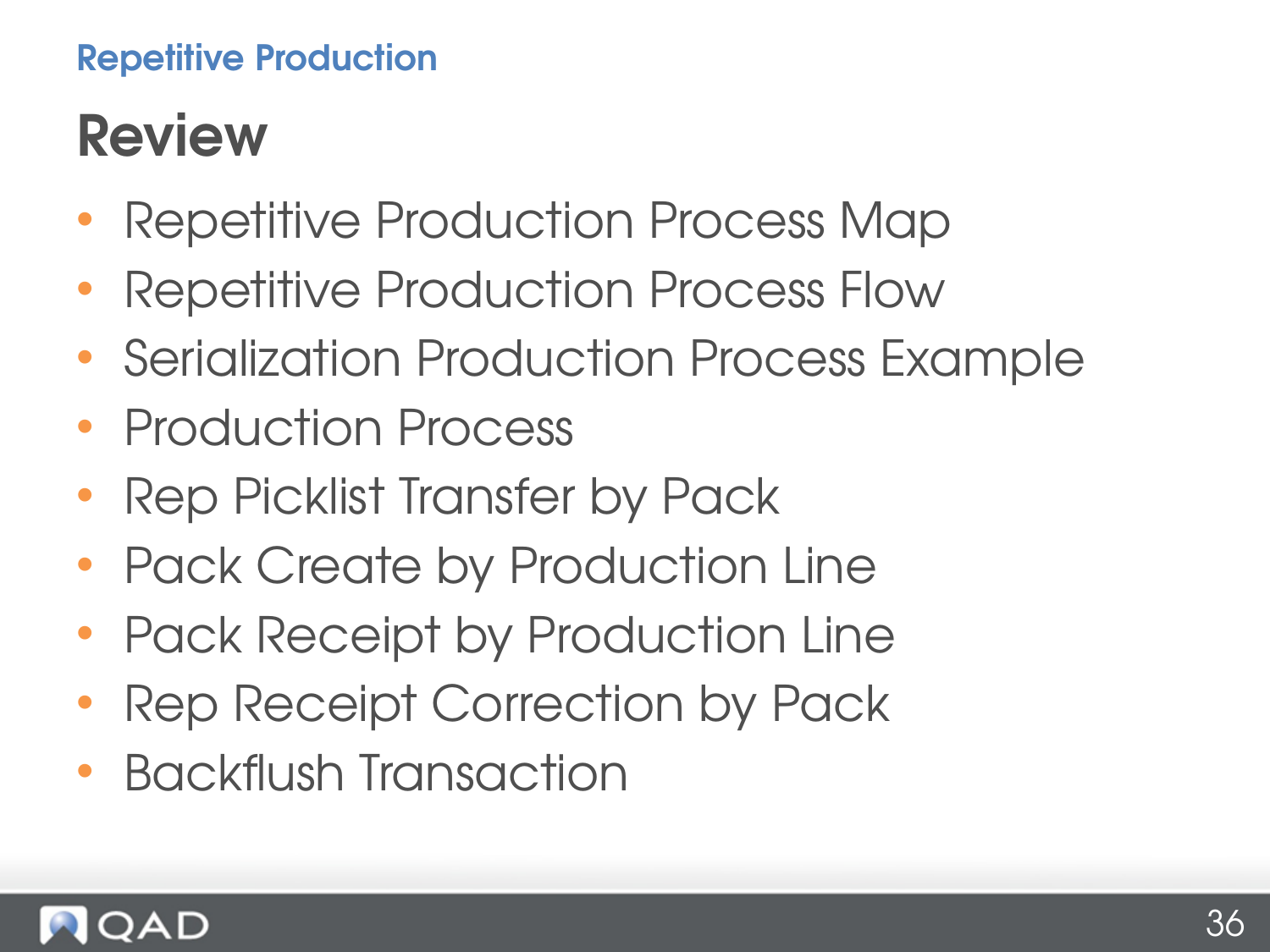

Repetitive Production
# Review
Repetitive Production Process Map
Repetitive Production Process Flow
Serialization Production Process Example
Production Process
Rep Picklist Transfer by Pack
Pack Create by Production Line
Pack Receipt by Production Line
Rep Receipt Correction by Pack
Backflush Transaction
36